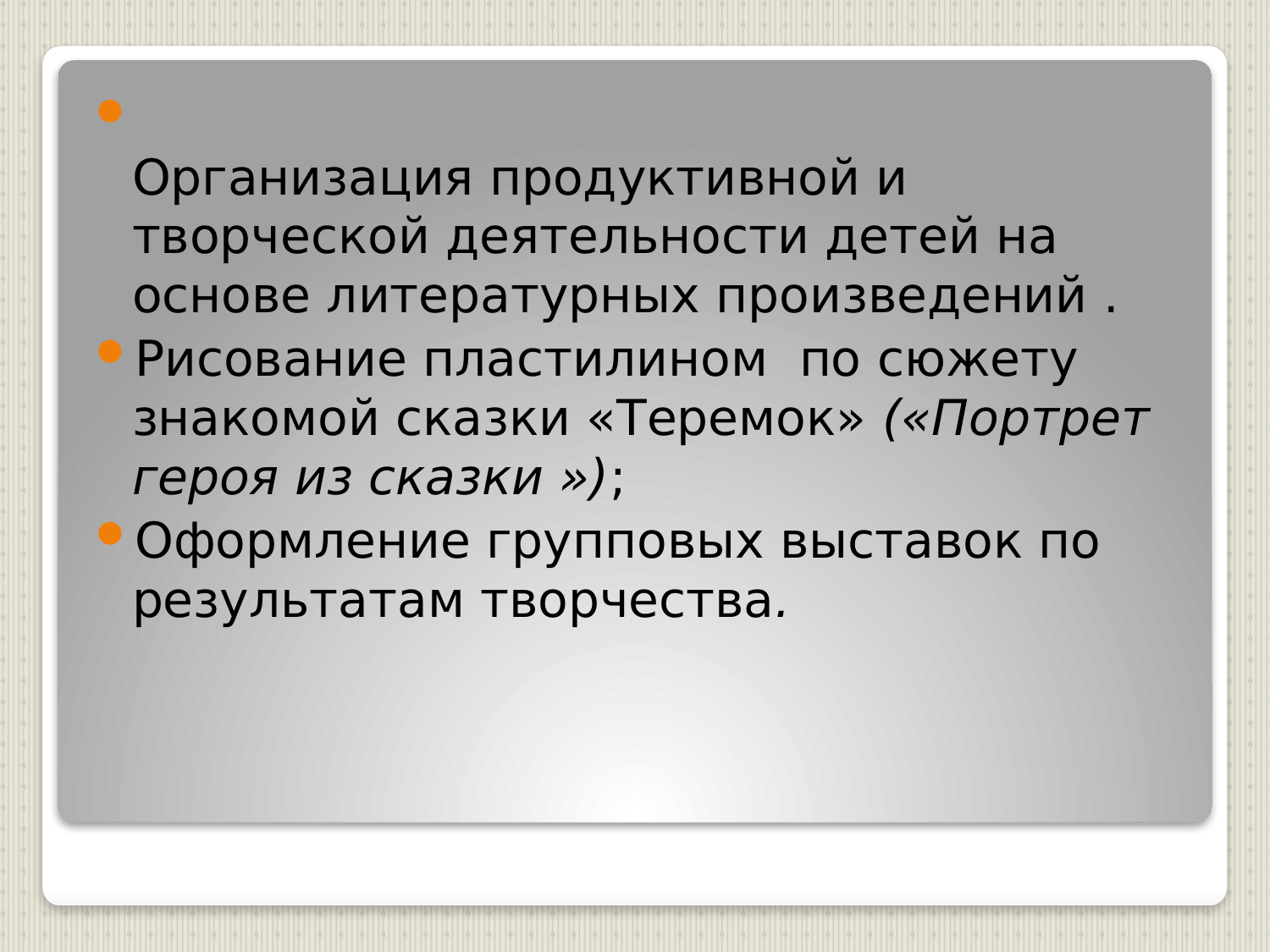

Организация продуктивной и творческой деятельности детей на основе литературных произведений .
Рисование пластилином  по сюжету знакомой сказки «Теремок» («Портрет героя из сказки »);
Оформление групповых выставок по результатам творчества.